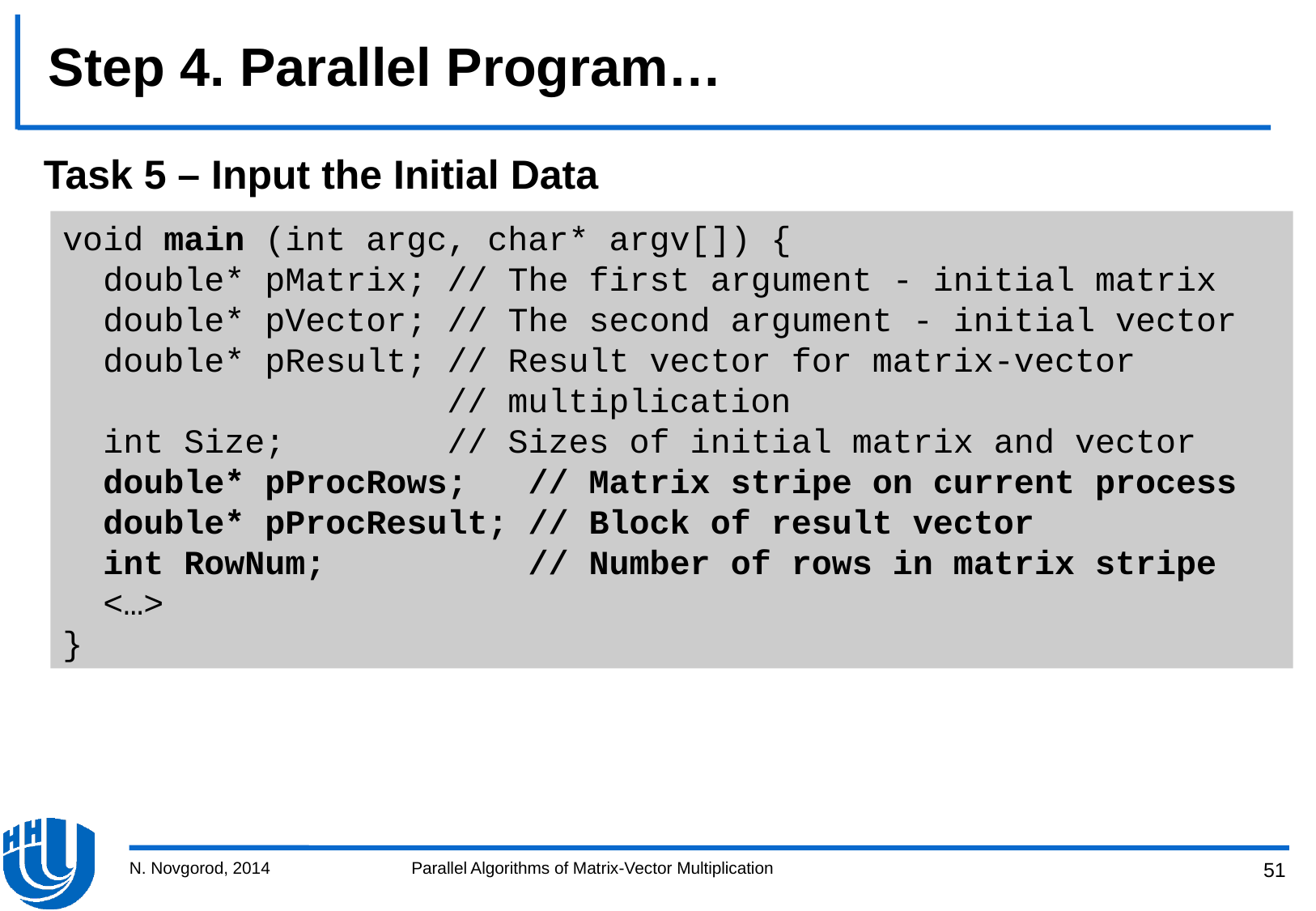

# Step 4. Parallel Program…
Task 5 – Input the Initial Data

void main (int argc, char* argv[]) {
  double* pMatrix; // The first argument - initial matrix
  double* pVector; // The second argument - initial vector
  double* pResult; // Result vector for matrix-vector
                   // multiplication
  int Size;        // Sizes of initial matrix and vector
  double* pProcRows;   // Matrix stripe on current process
  double* pProcResult; // Block of result vector
  int RowNum;          // Number of rows in matrix stripe
  <…>
}
N. Novgorod, 2014
Parallel Algorithms of Matrix-Vector Multiplication
51